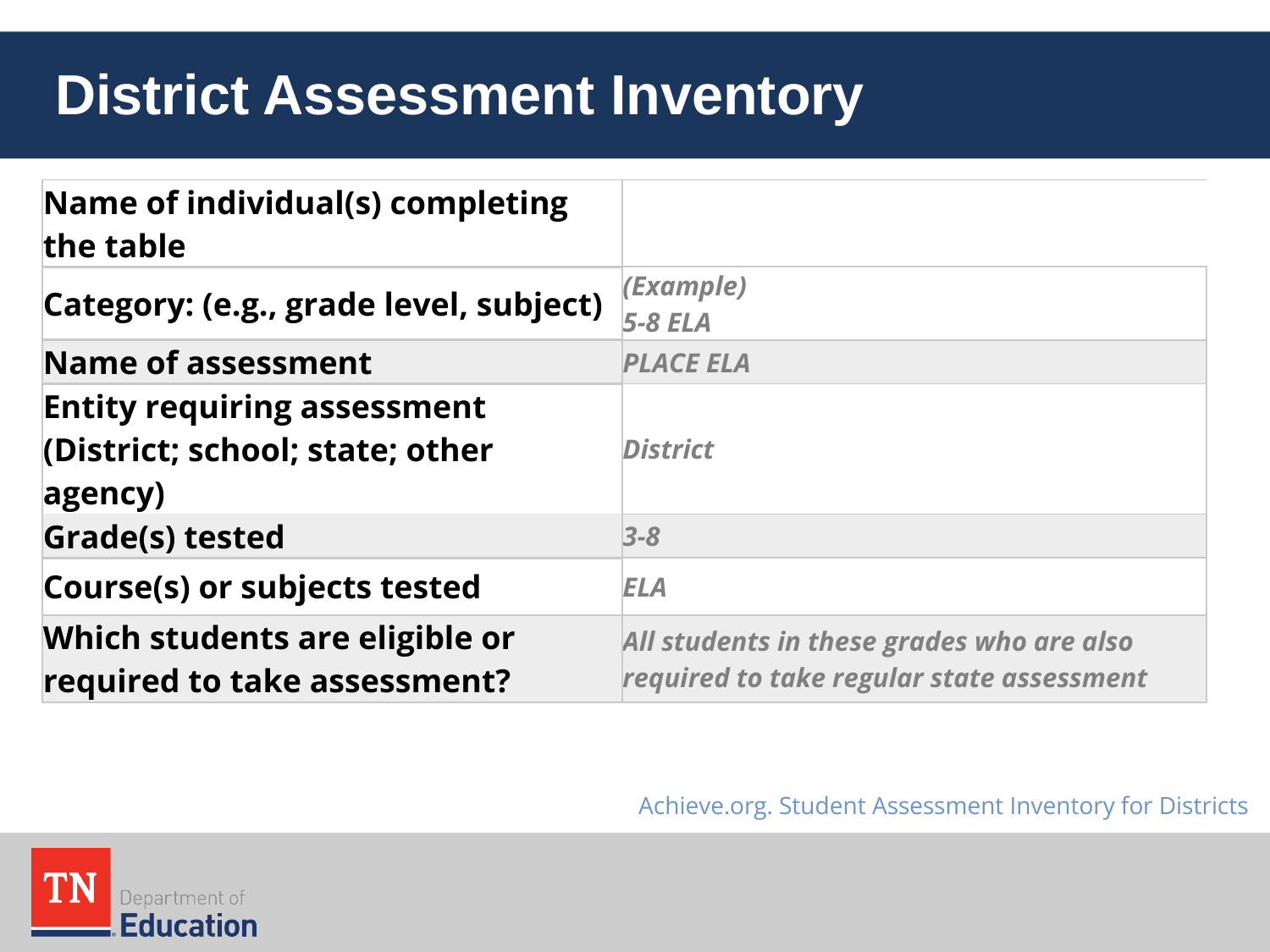

# District Assessment Inventory
| Name of individual(s) completing the table |  |
| --- | --- |
| Category: (e.g., grade level, subject) | (Example) 5-8 ELA |
| Name of assessment | PLACE ELA |
| Entity requiring assessment (District; school; state; other agency) | District |
| Grade(s) tested | 3-8 |
| Course(s) or subjects tested | ELA |
| Which students are eligible or required to take assessment? | All students in these grades who are also required to take regular state assessment |
Achieve.org. Student Assessment Inventory for Districts